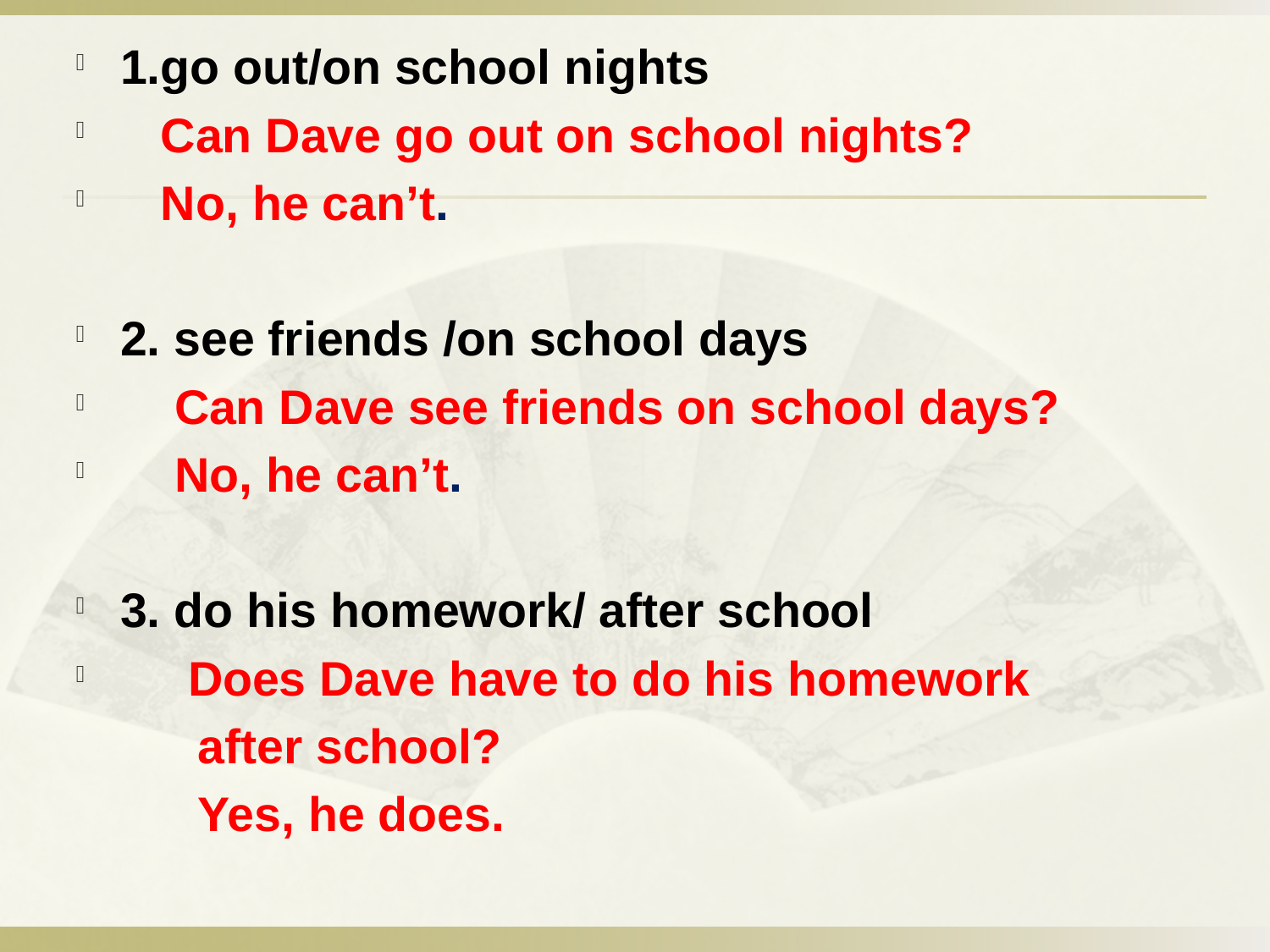

1.go out/on school nights
   Can Dave go out on school nights?
   No, he can’t.

2. see friends /on school days
    Can Dave see friends on school days?
    No, he can’t.

3. do his homework/ after school
     Does Dave have to do his homework
         after school?
         Yes, he does.